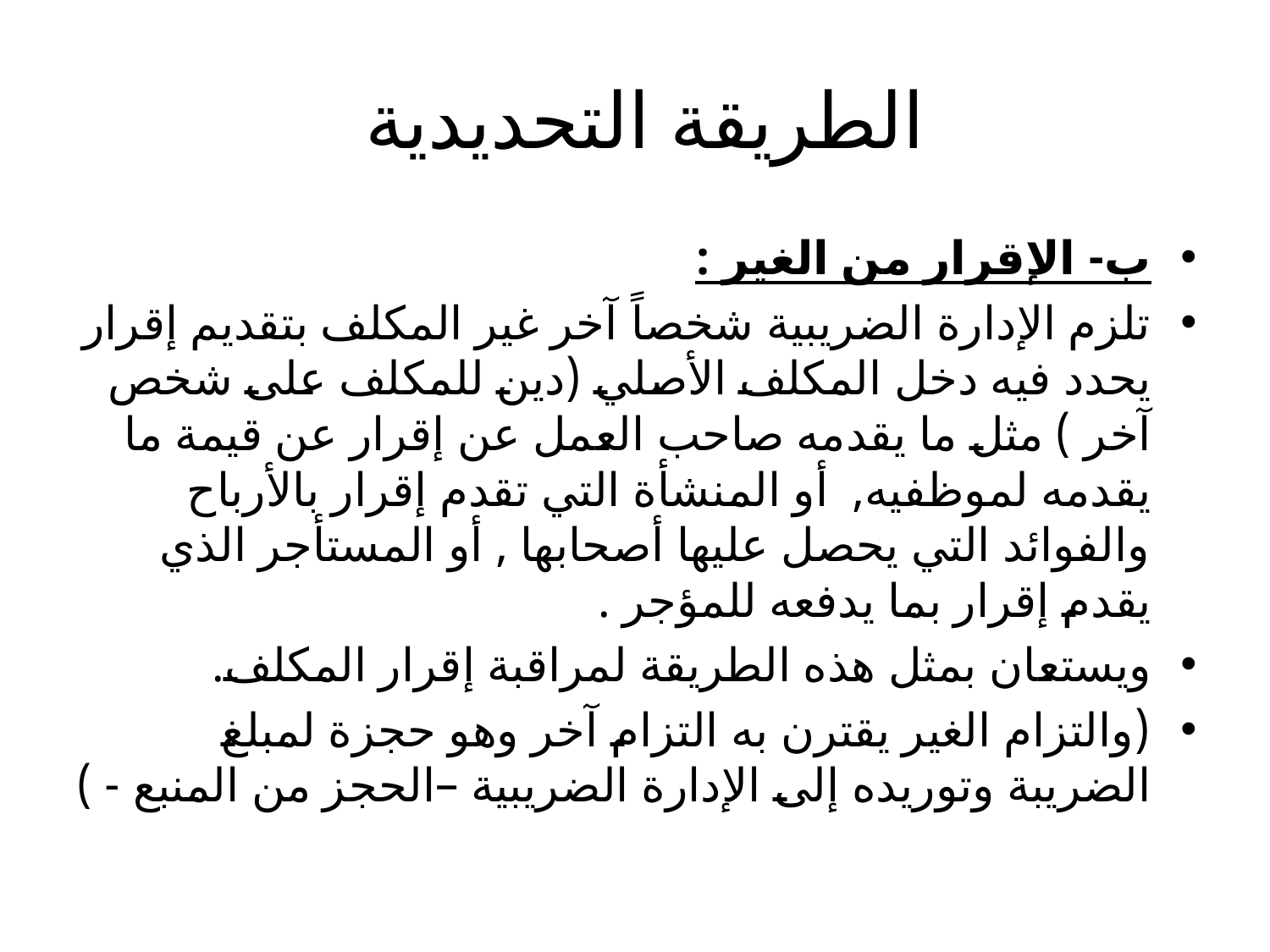

# الطريقة التحديدية
ب- الإقرار من الغير :
تلزم الإدارة الضريبية شخصاً آخر غير المكلف بتقديم إقرار يحدد فيه دخل المكلف الأصلي (دين للمكلف على شخص آخر ) مثل ما يقدمه صاحب العمل عن إقرار عن قيمة ما يقدمه لموظفيه,  أو المنشأة التي تقدم إقرار بالأرباح والفوائد التي يحصل عليها أصحابها , أو المستأجر الذي يقدم إقرار بما يدفعه للمؤجر .
ويستعان بمثل هذه الطريقة لمراقبة إقرار المكلف.
(والتزام الغير يقترن به التزام آخر وهو حجزة لمبلغ الضريبة وتوريده إلى الإدارة الضريبية –الحجز من المنبع - )